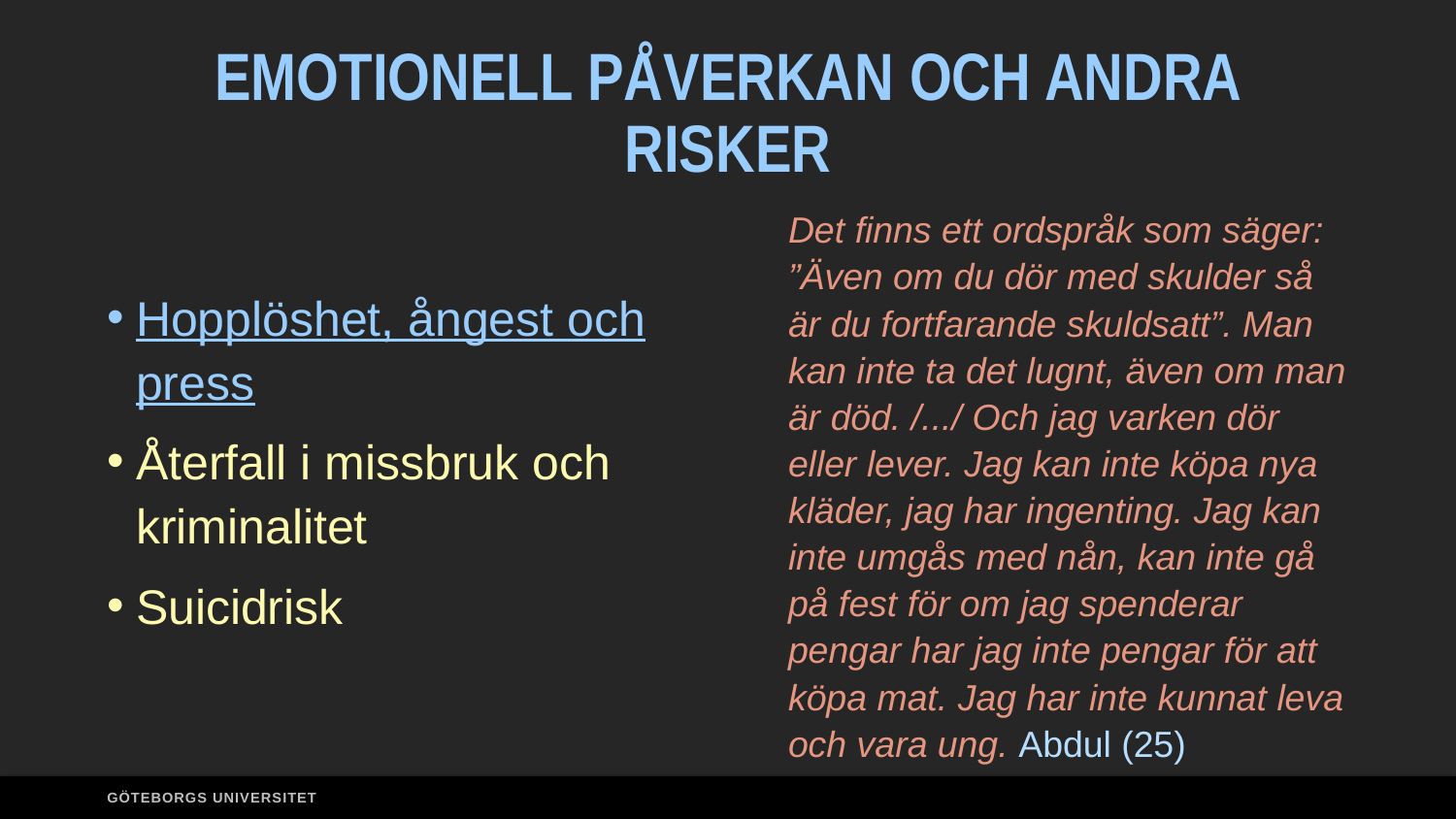

# EMOTIONELL PÅVERKAN OCH ANDRA RISKER
Det finns ett ordspråk som säger: ”Även om du dör med skulder så är du fortfarande skuldsatt”. Man kan inte ta det lugnt, även om man är död. /.../ Och jag varken dör eller lever. Jag kan inte köpa nya kläder, jag har ingenting. Jag kan inte umgås med nån, kan inte gå på fest för om jag spenderar pengar har jag inte pengar för att köpa mat. Jag har inte kunnat leva och vara ung. Abdul (25)

Hopplöshet, ångest och press
Återfall i missbruk och kriminalitet
Suicidrisk